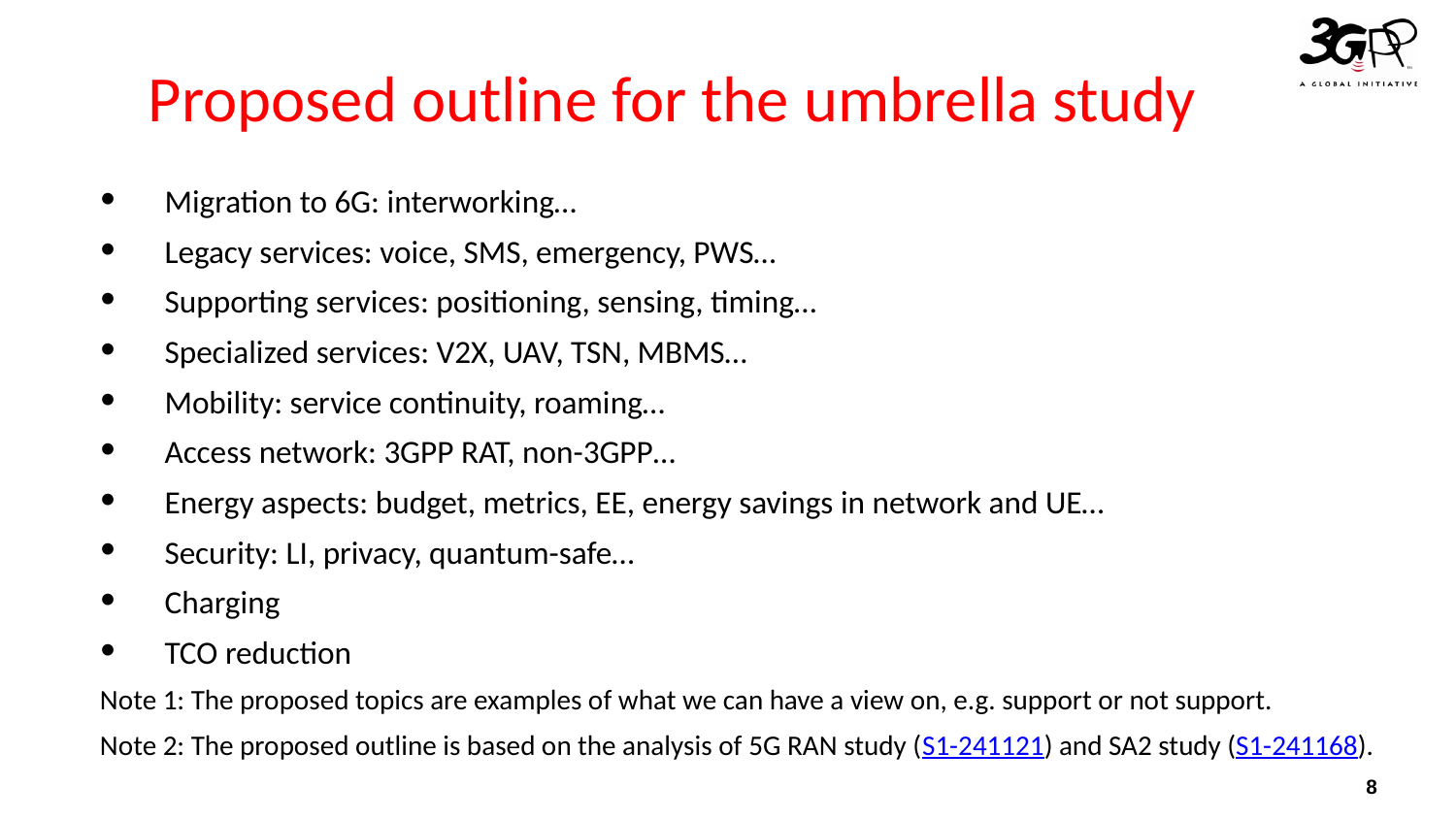

# Proposed outline for the umbrella study
Migration to 6G: interworking…
Legacy services: voice, SMS, emergency, PWS…
Supporting services: positioning, sensing, timing…
Specialized services: V2X, UAV, TSN, MBMS…
Mobility: service continuity, roaming…
Access network: 3GPP RAT, non-3GPP…
Energy aspects: budget, metrics, EE, energy savings in network and UE…
Security: LI, privacy, quantum-safe…
Charging
TCO reduction
Note 1: The proposed topics are examples of what we can have a view on, e.g. support or not support.
Note 2: The proposed outline is based on the analysis of 5G RAN study (S1-241121) and SA2 study (S1-241168).